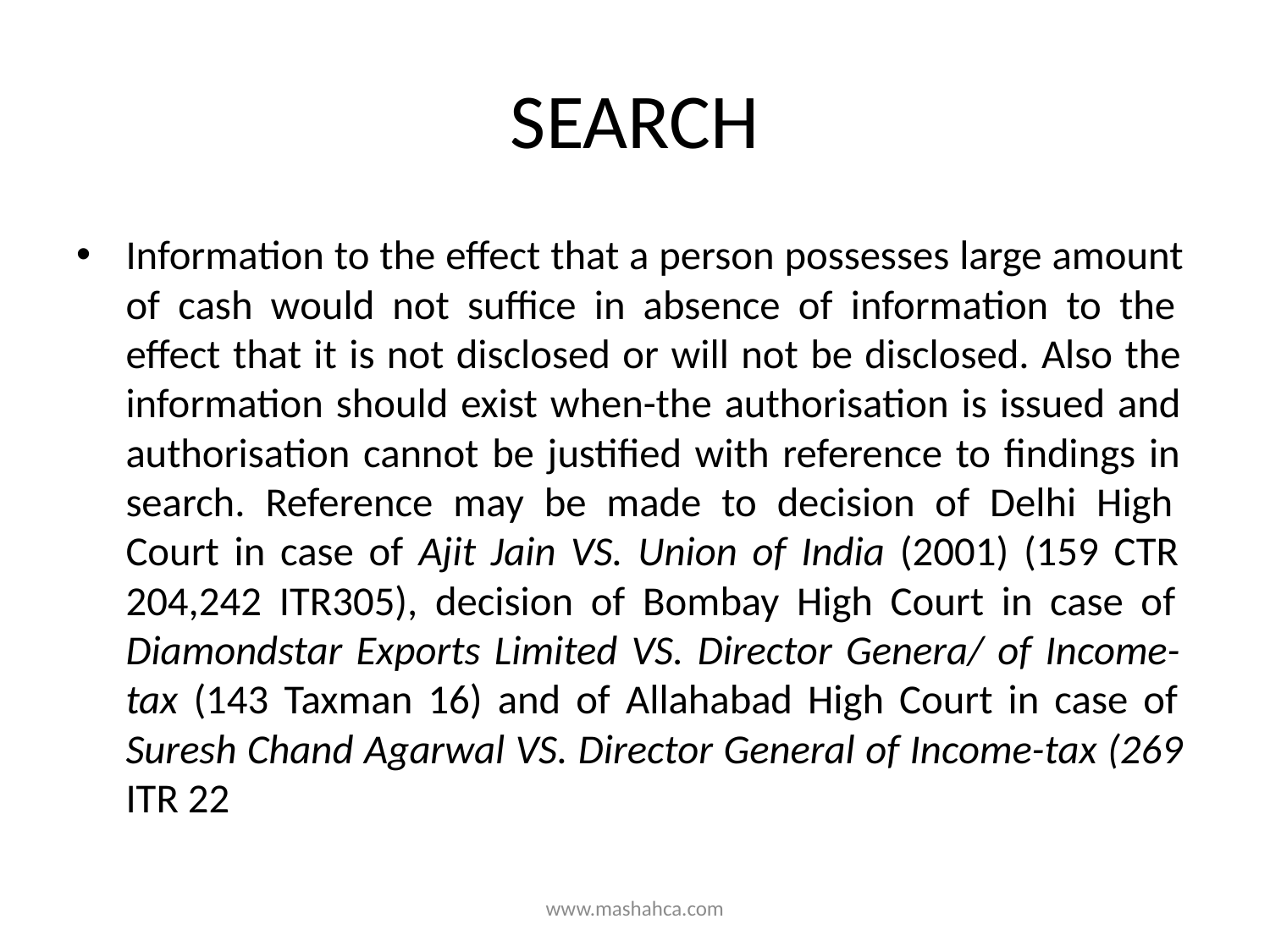

# SEARCH
Information to the effect that a person possesses large amount
of cash would not suffice in absence of information to the
effect that it is not disclosed or will not be disclosed. Also the
information should exist when-the authorisation is issued and
authorisation cannot be justified with reference to findings in
search. Reference may be made to decision of Delhi High
Court in case of Ajit Jain VS. Union of India (2001) (159 CTR
204,242 ITR305), decision of Bombay High Court in case of
Diamondstar Exports Limited VS. Director Genera/ of Income-
tax (143 Taxman 16) and of Allahabad High Court in case of
Suresh Chand Agarwal VS. Director General of Income-tax (269
ITR 22
www.mashahca.com